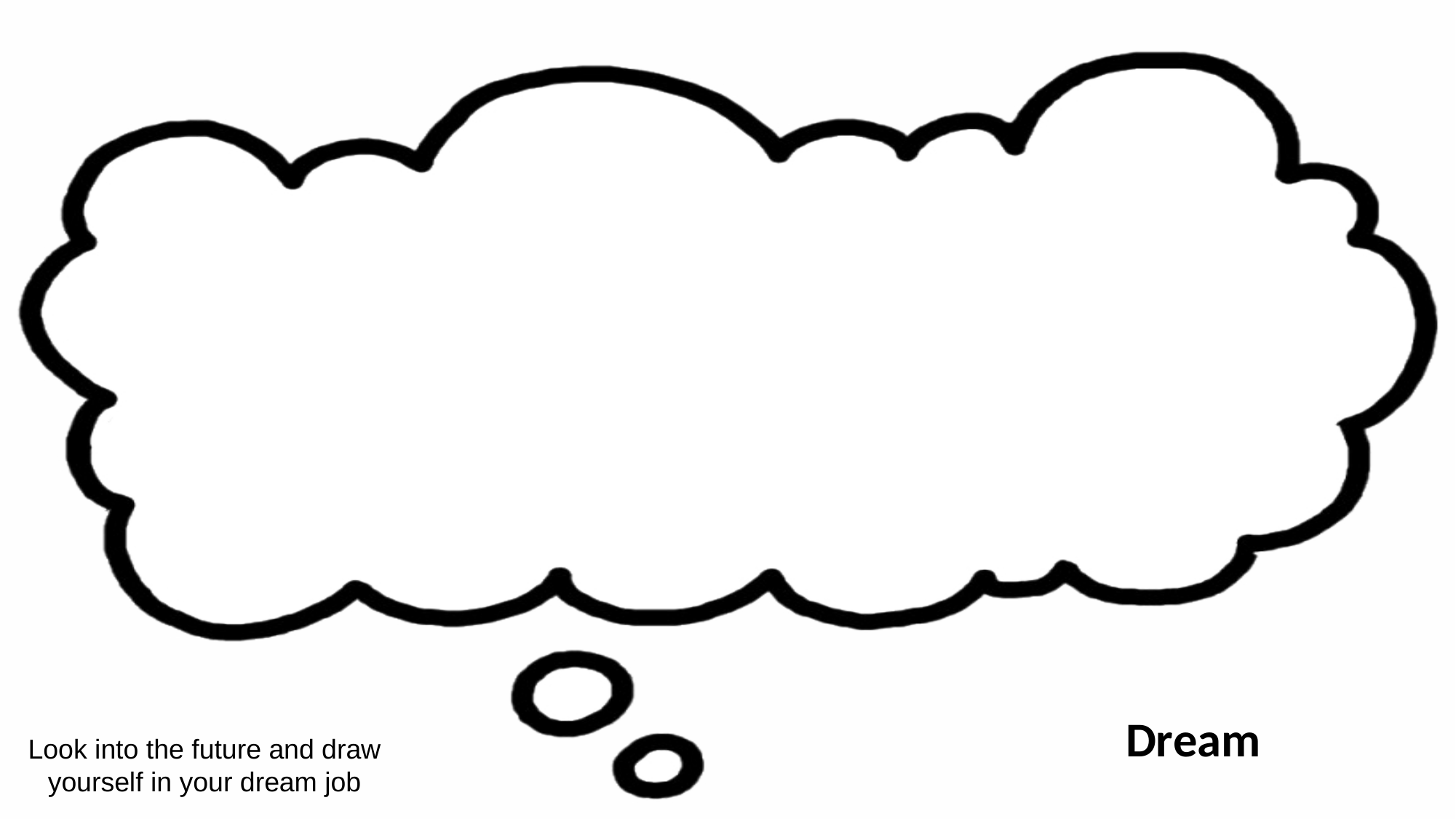

Dream
Look into the future and draw yourself in your dream job